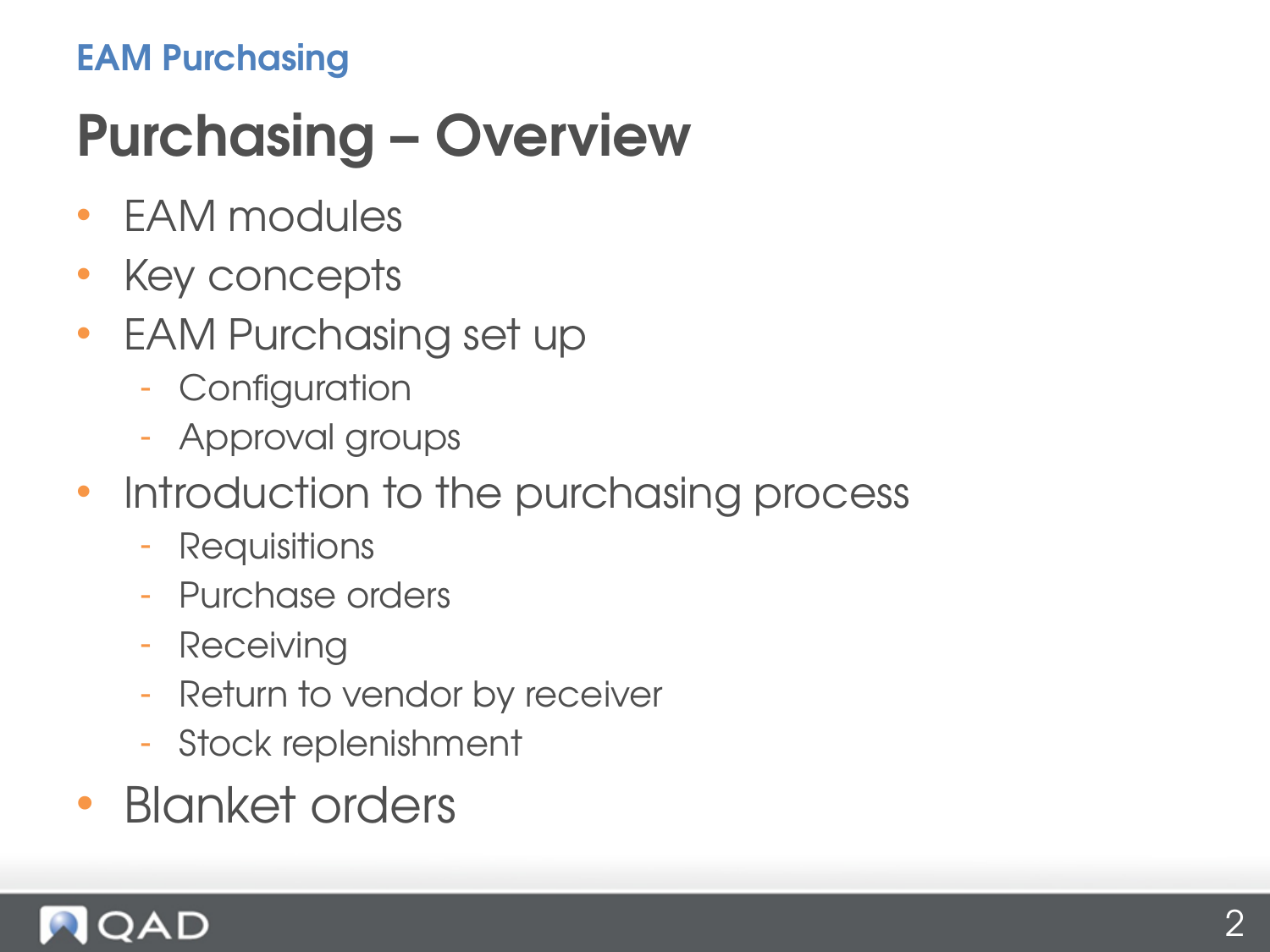

EAM Purchasing
# Purchasing – Overview
EAM modules
Key concepts
EAM Purchasing set up
Configuration
Approval groups
Introduction to the purchasing process
Requisitions
Purchase orders
Receiving
Return to vendor by receiver
Stock replenishment
Blanket orders

2